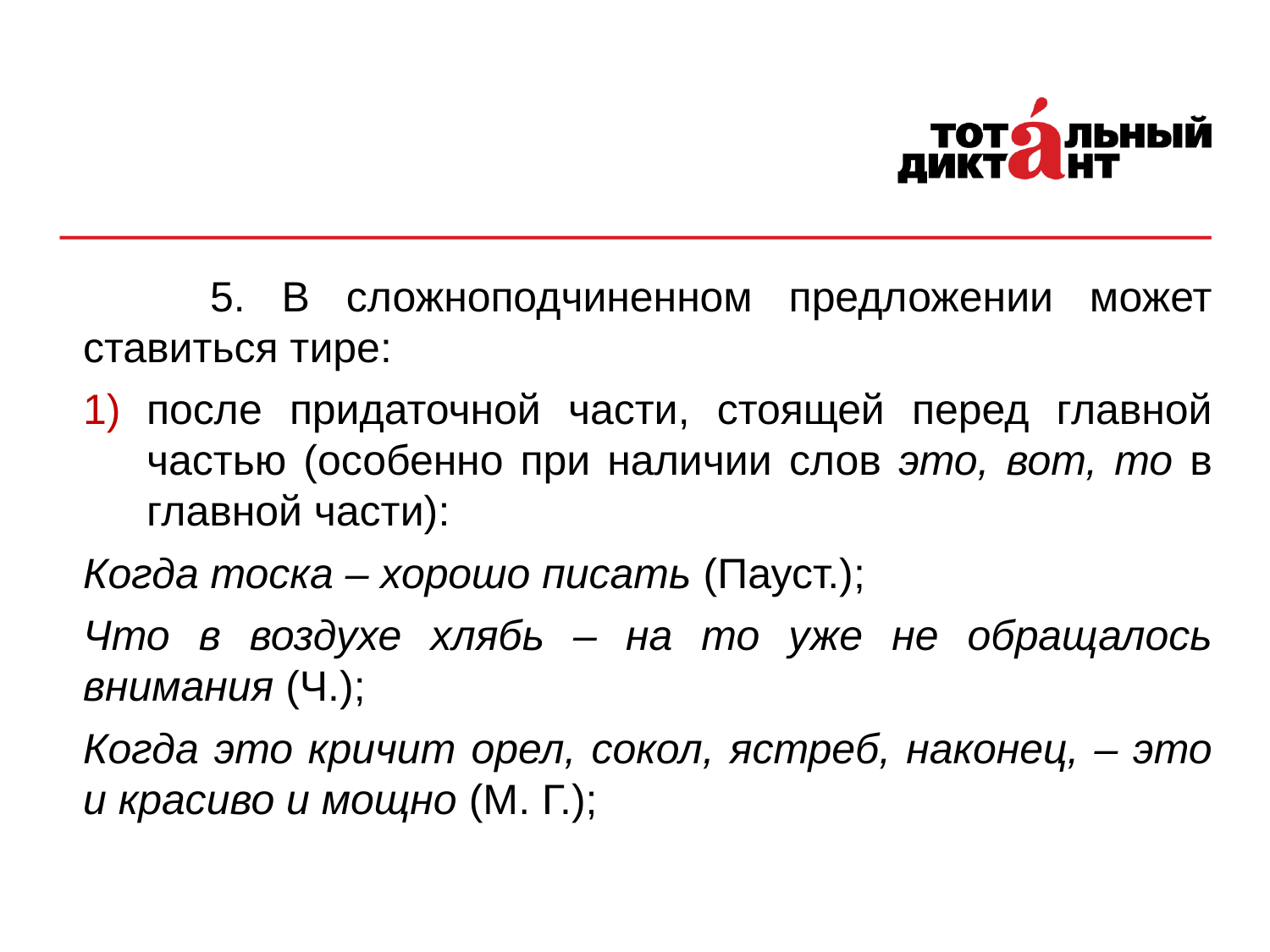

5. В сложноподчиненном предложении может ставиться тире:
после придаточной части, стоящей перед главной частью (особенно при наличии слов это, вот, то в главной части):
Когда тоска – хорошо писать (Пауст.);
Что в воздухе хлябь – на то уже не обращалось внимания (Ч.);
Когда это кричит орел, сокол, ястреб, наконец, – это и красиво и мощно (М. Г.);